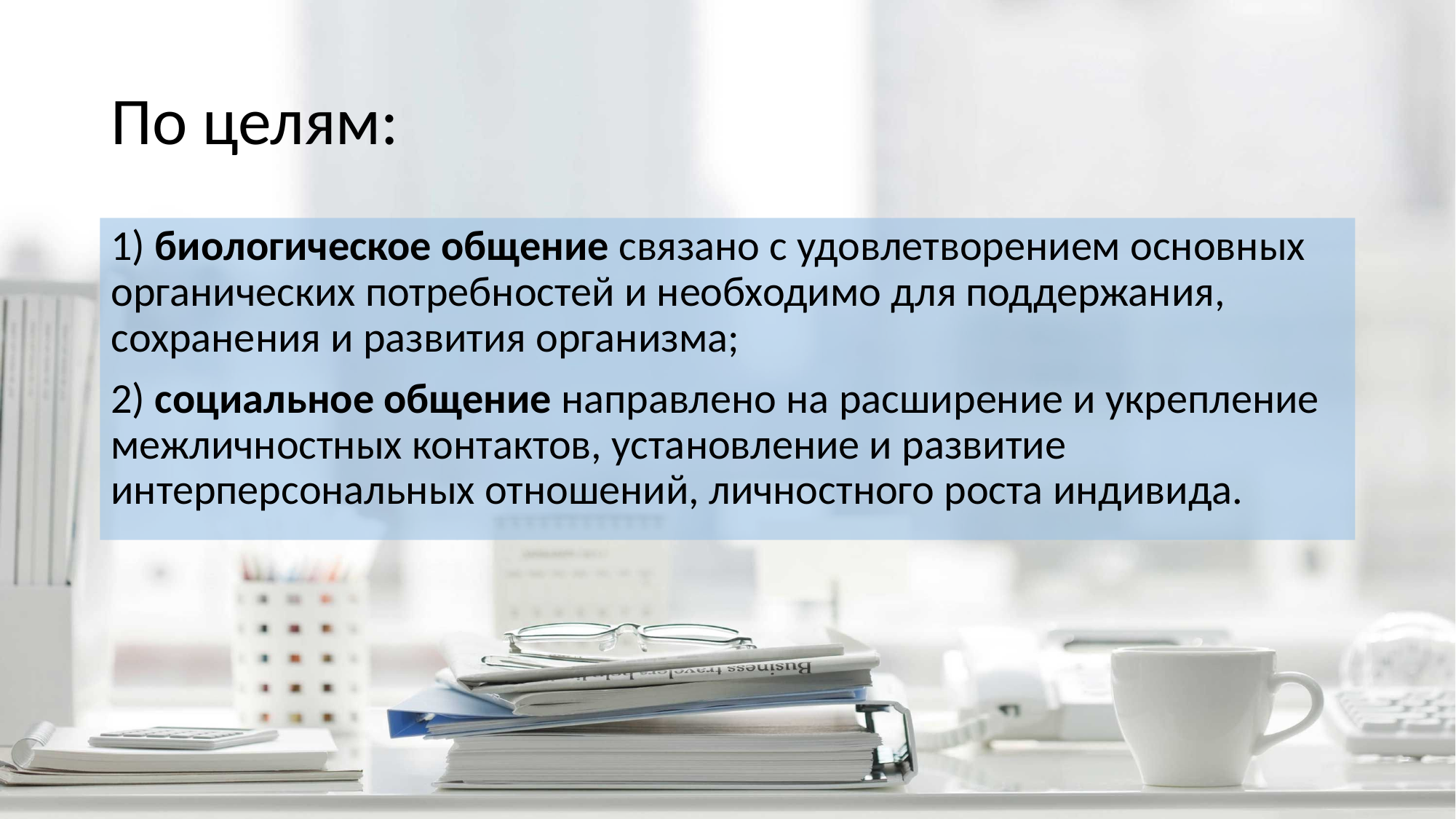

# По целям:
1) биологическое общение связано с удовлетворением основных органических потребностей и необходимо для поддержания, сохранения и развития организма;
2) социальное общение направлено на расширение и укрепление межличностных контактов, установление и развитие интерперсональных отношений, личностного роста индивида.